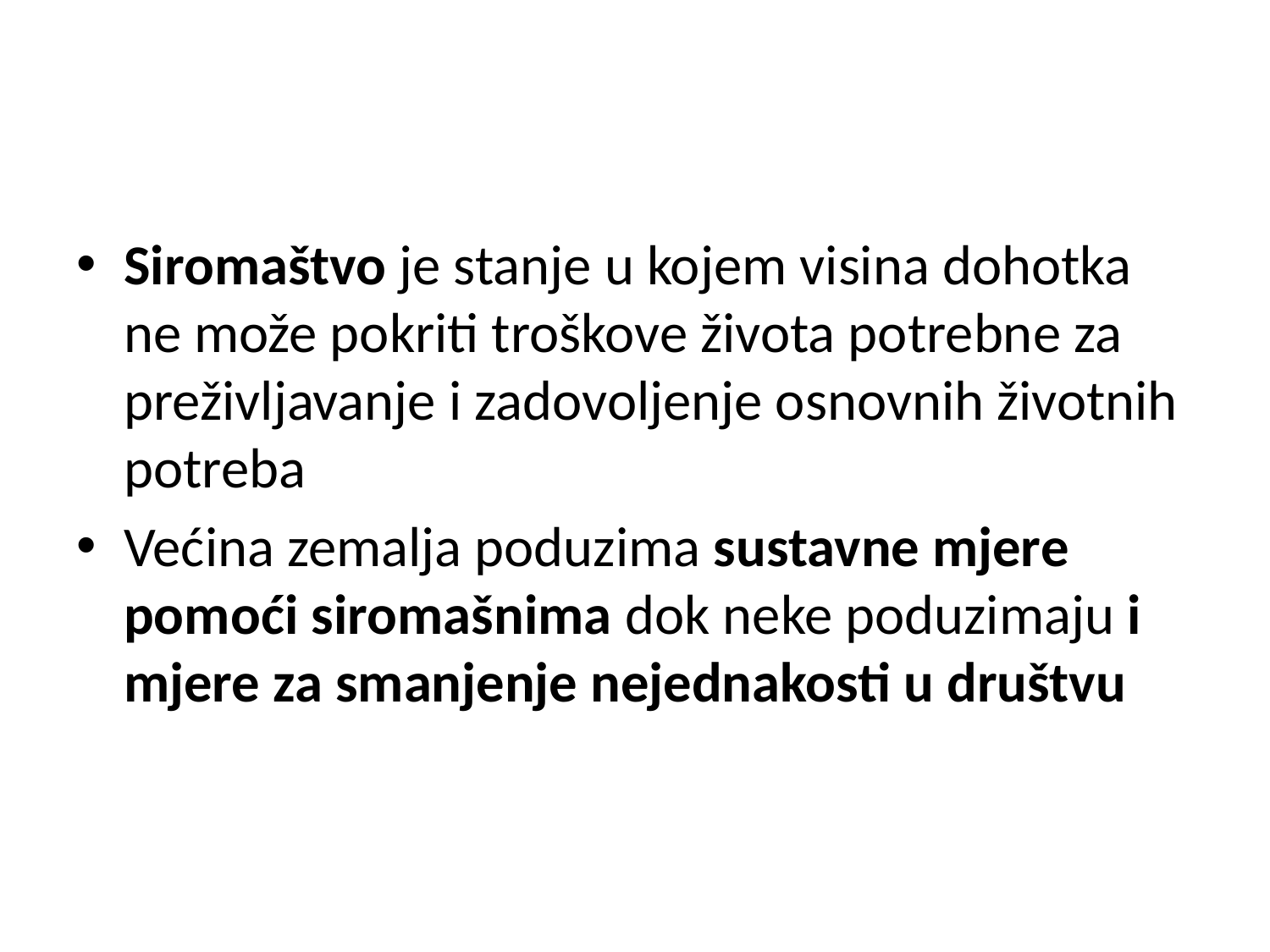

Siromaštvo je stanje u kojem visina dohotka ne može pokriti troškove života potrebne za preživljavanje i zadovoljenje osnovnih životnih potreba
Većina zemalja poduzima sustavne mjere pomoći siromašnima dok neke poduzimaju i mjere za smanjenje nejednakosti u društvu